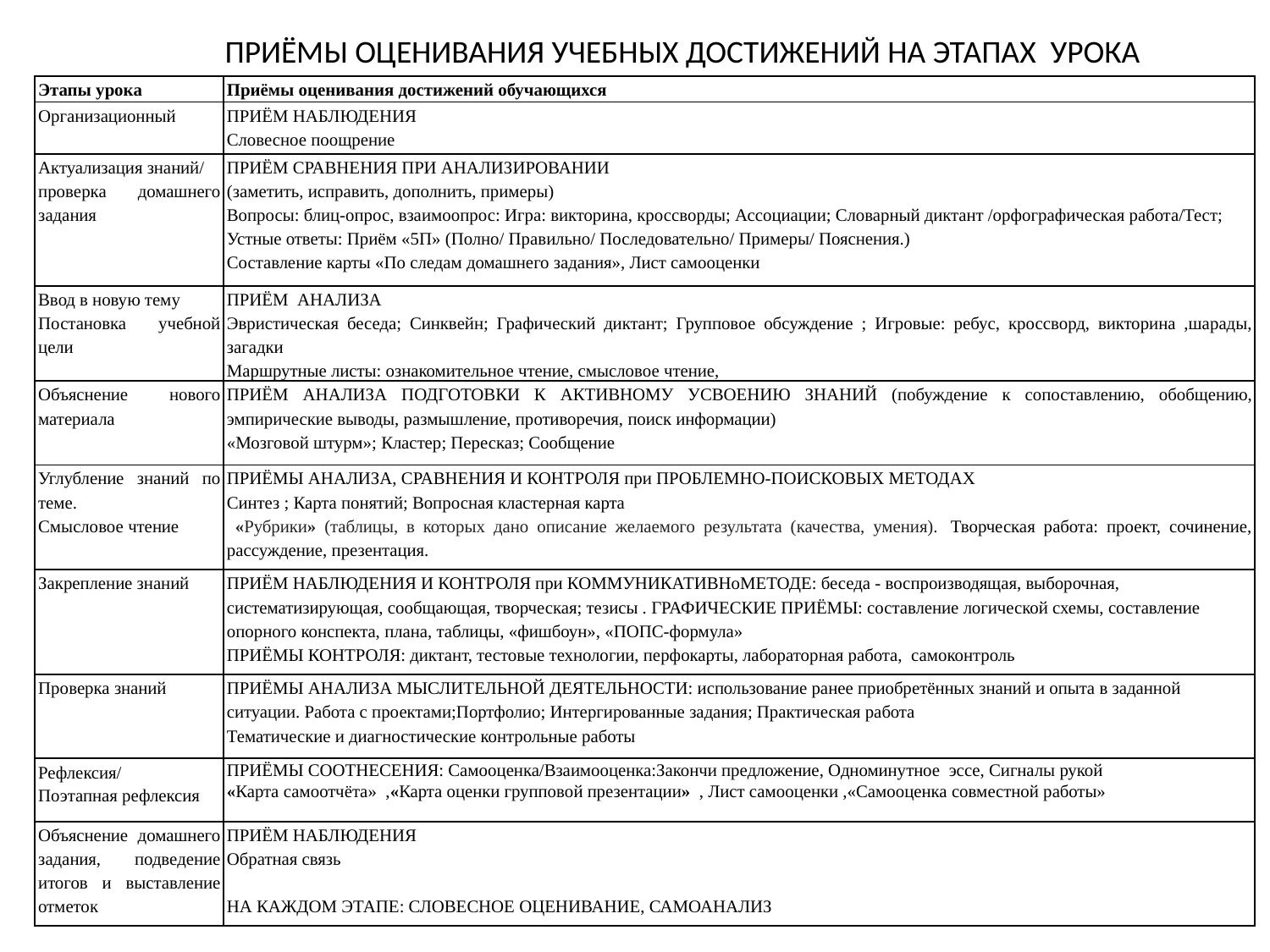

# ПРИЁМЫ ОЦЕНИВАНИЯ УЧЕБНЫХ ДОСТИЖЕНИЙ НА ЭТАПАХ  УРОКА
| Этапы урока | Приёмы оценивания достижений обучающихся |
| --- | --- |
| Организационный | ПРИЁМ НАБЛЮДЕНИЯ Словесное поощрение |
| Актуализация знаний/ проверка домашнего задания | ПРИЁМ СРАВНЕНИЯ ПРИ АНАЛИЗИРОВАНИИ (заметить, исправить, дополнить, примеры) Вопросы: блиц-опрос, взаимоопрос: Игра: викторина, кроссворды; Ассоциации; Словарный диктант /орфографическая работа/Тест; Устные ответы: Приём «5П» (Полно/ Правильно/ Последовательно/ Примеры/ Пояснения.) Составление карты «По следам домашнего задания», Лист самооценки |
| Ввод в новую тему Постановка учебной цели | ПРИЁМ АНАЛИЗА Эвристическая беседа; Синквейн; Графический диктант; Групповое обсуждение ; Игровые: ребус, кроссворд, викторина ,шарады, загадки Маршрутные листы: ознакомительное чтение, смысловое чтение, |
| Объяснение нового материала | ПРИЁМ АНАЛИЗА ПОДГОТОВКИ К АКТИВНОМУ УСВОЕНИЮ ЗНАНИЙ (побуждение к сопоставлению, обобщению, эмпирические выводы, размышление, противоречия, поиск информации) «Мозговой штурм»; Кластер; Пересказ; Сообщение |
| Углубление знаний по теме. Смысловое чтение | ПРИЁМЫ АНАЛИЗА, СРАВНЕНИЯ И КОНТРОЛЯ при ПРОБЛЕМНО-ПОИСКОВЫХ МЕТОДАХ Синтез ; Карта понятий; Вопросная кластерная карта «Рубрики» (таблицы, в которых дано описание желаемого результата (качества, умения).  Творческая работа: проект, сочинение, рассуждение, презентация. |
| Закрепление знаний | ПРИЁМ НАБЛЮДЕНИЯ И КОНТРОЛЯ при КОММУНИКАТИВНоМЕТОДЕ: беседа - воспроизводящая, выборочная, систематизирующая, сообщающая, творческая; тезисы . ГРАФИЧЕСКИЕ ПРИЁМЫ: составление логической схемы, составление опорного конспекта, плана, таблицы, «фишбоун», «ПОПС-формула» ПРИЁМЫ КОНТРОЛЯ: диктант, тестовые технологии, перфокарты, лабораторная работа, самоконтроль |
| Проверка знаний | ПРИЁМЫ АНАЛИЗА МЫСЛИТЕЛЬНОЙ ДЕЯТЕЛЬНОСТИ: использование ранее приобретённых знаний и опыта в заданной ситуации. Работа с проектами;Портфолио; Интергированные задания; Практическая работа Тематические и диагностические контрольные работы |
| Рефлексия/ Поэтапная рефлексия | ПРИЁМЫ СООТНЕСЕНИЯ: Самооценка/Взаимооценка:Закончи предложение, Одноминутное эссе, Сигналы рукой «Карта самоотчёта»  ,«Карта оценки групповой презентации»  , Лист самооценки ,«Самооценка совместной работы» |
| Объяснение домашнего задания, подведение итогов и выставление отметок | ПРИЁМ НАБЛЮДЕНИЯ Обратная связь НА КАЖДОМ ЭТАПЕ: СЛОВЕСНОЕ ОЦЕНИВАНИЕ, САМОАНАЛИЗ |